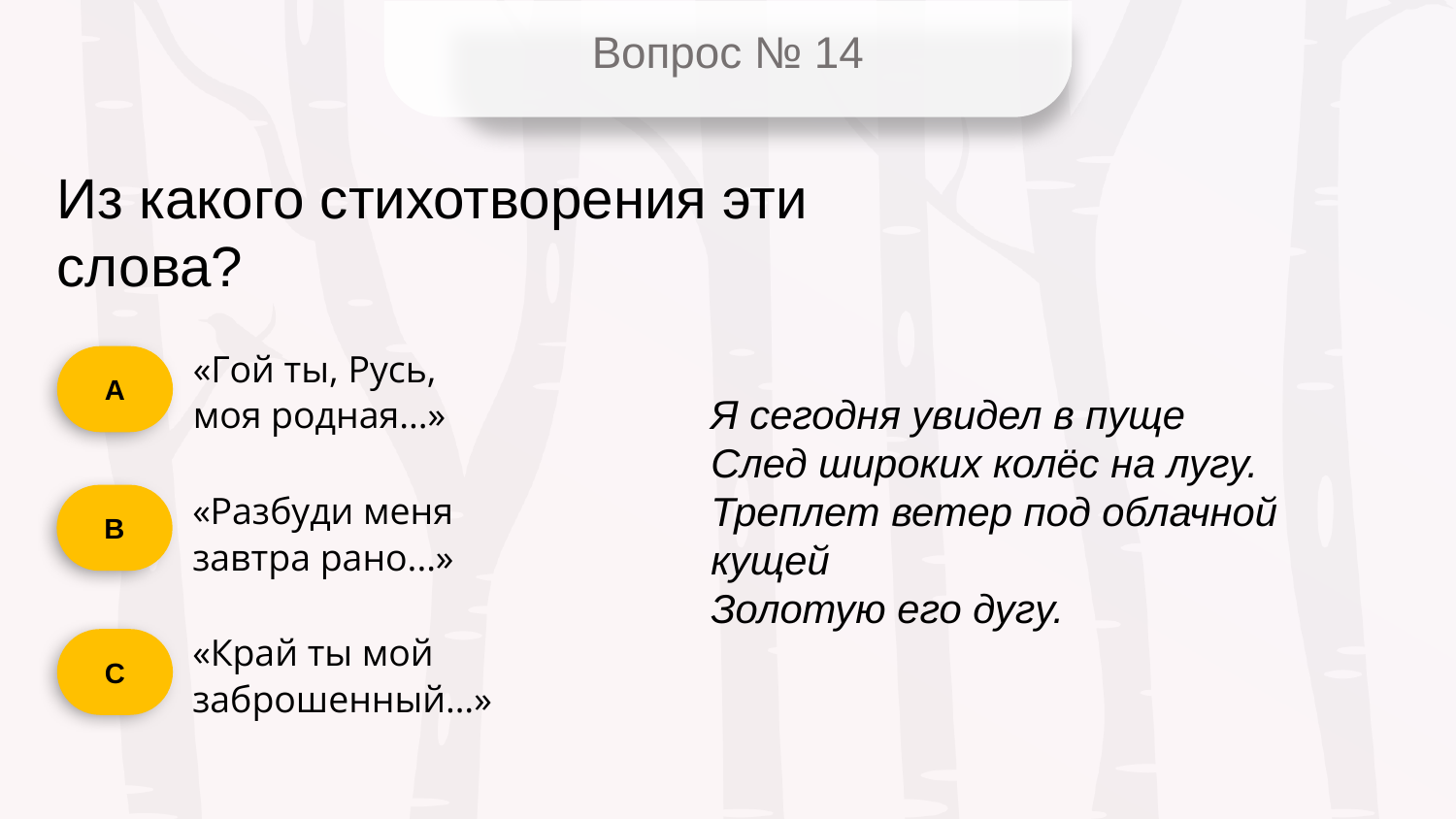

Вопрос № 14
Из какого стихотворения эти слова?
«Гой ты, Русь,
моя родная...»
А
Я сегодня увидел в пуще
След широких колёс на лугу.
Треплет ветер под облачной кущей
Золотую его дугу.
B
«Разбуди меня
завтра рано...»
«Край ты мой
заброшенный…»
C